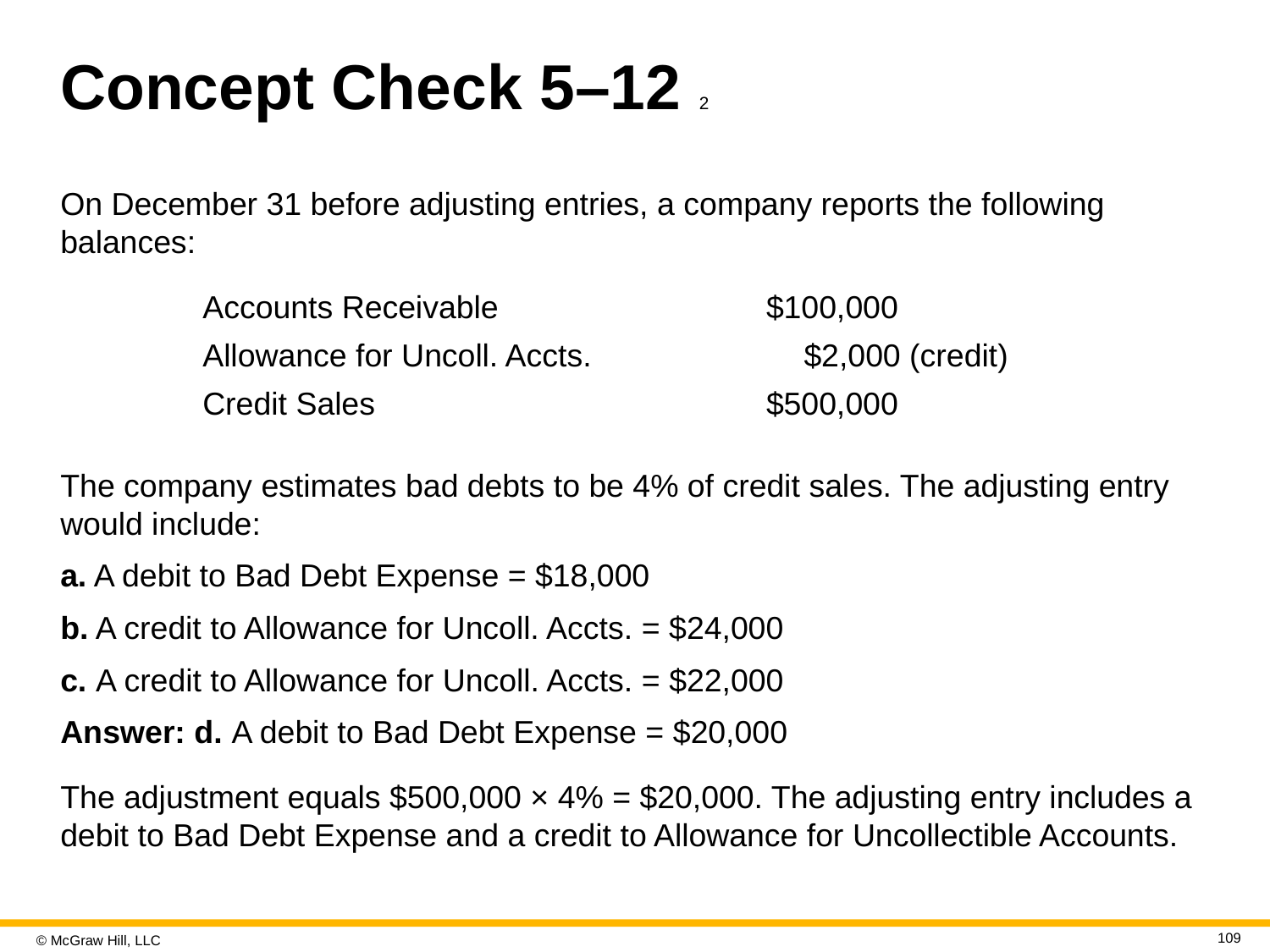

# Concept Check 5–12 2
On December 31 before adjusting entries, a company reports the following balances:
| Accounts Receivable | $100,000 |
| --- | --- |
| Allowance for Uncoll. Accts. | $2,000 (credit) |
| Credit Sales | $500,000 |
The company estimates bad debts to be 4% of credit sales. The adjusting entry would include:
a. A debit to Bad Debt Expense = $18,000
b. A credit to Allowance for Uncoll. Accts. = $24,000
c. A credit to Allowance for Uncoll. Accts. = $22,000
Answer: d. A debit to Bad Debt Expense = $20,000
The adjustment equals $500,000 × 4% = $20,000. The adjusting entry includes a debit to Bad Debt Expense and a credit to Allowance for Uncollectible Accounts.
109